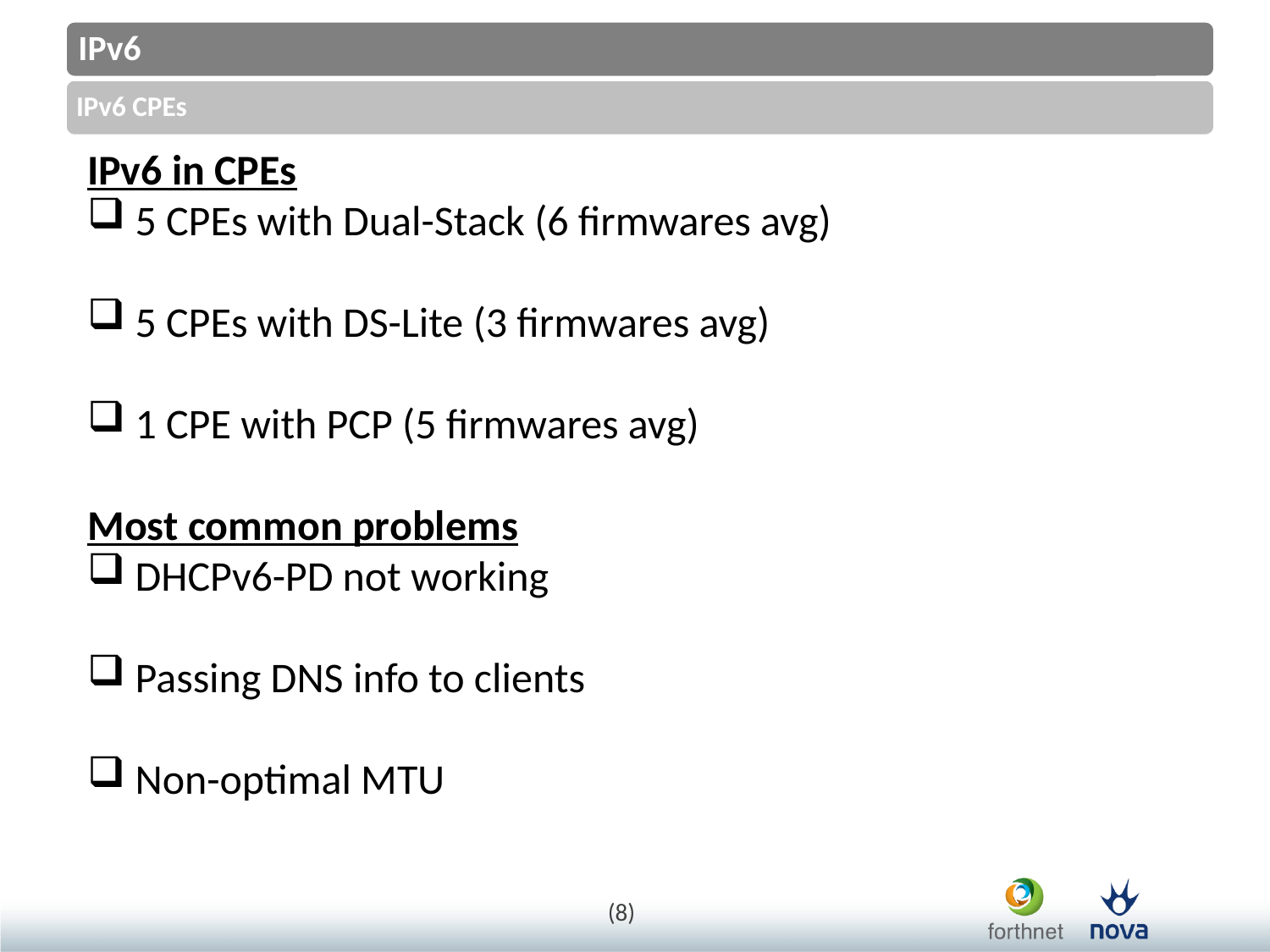

IPv6
IPv6 CPEs
IPv6 in CPEs
 5 CPEs with Dual-Stack (6 firmwares avg)

 5 CPEs with DS-Lite (3 firmwares avg)

 1 CPE with PCP (5 firmwares avg)

Most common problems
 DHCPv6-PD not working

 Passing DNS info to clients

 Non-optimal MTU
(8)